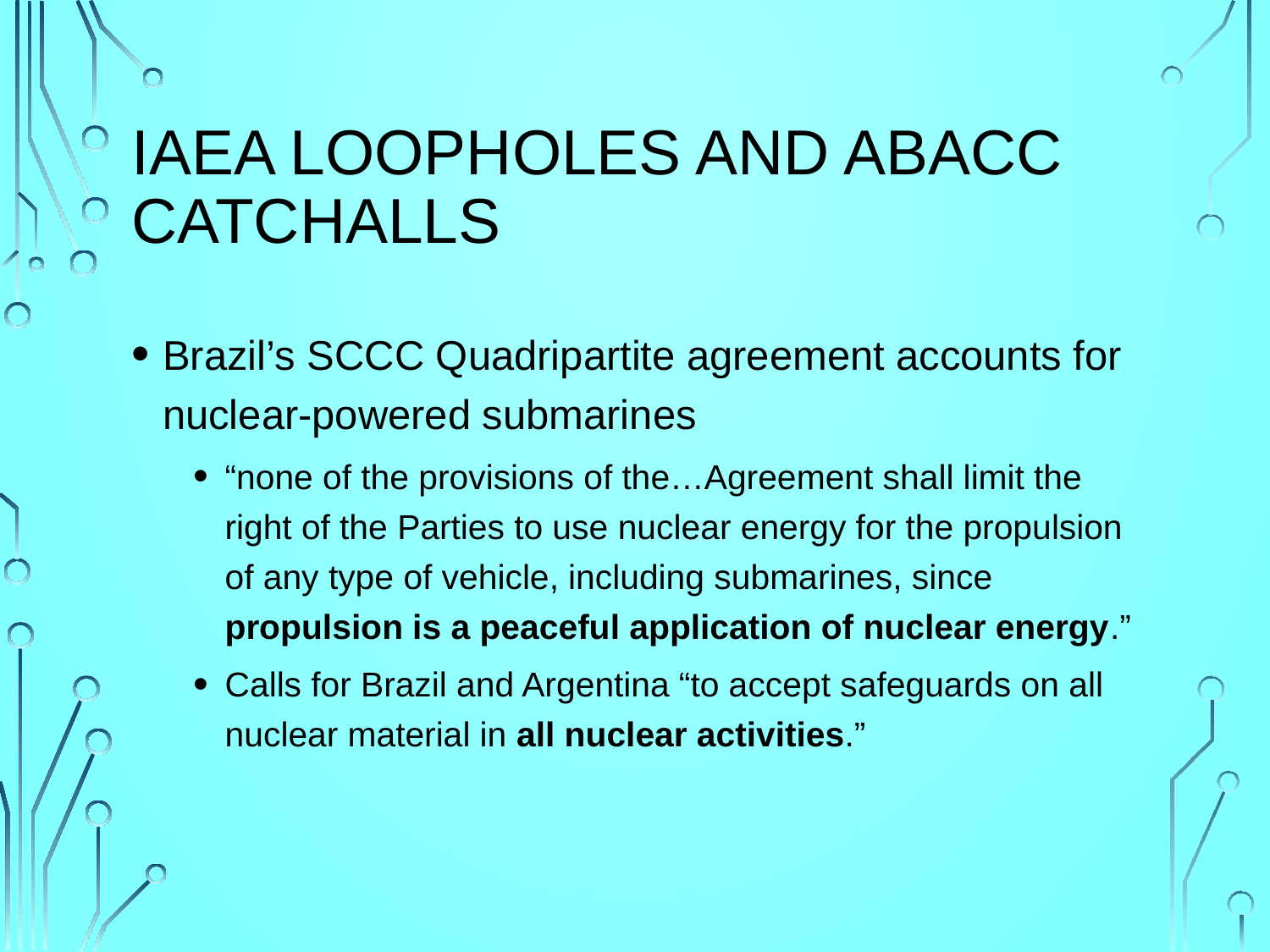

# IAEA Loopholes and ABACC catchalls
Brazil’s SCCC Quadripartite agreement accounts for nuclear-powered submarines
“none of the provisions of the…Agreement shall limit the right of the Parties to use nuclear energy for the propulsion of any type of vehicle, including submarines, since propulsion is a peaceful application of nuclear energy.”
Calls for Brazil and Argentina “to accept safeguards on all nuclear material in all nuclear activities.”